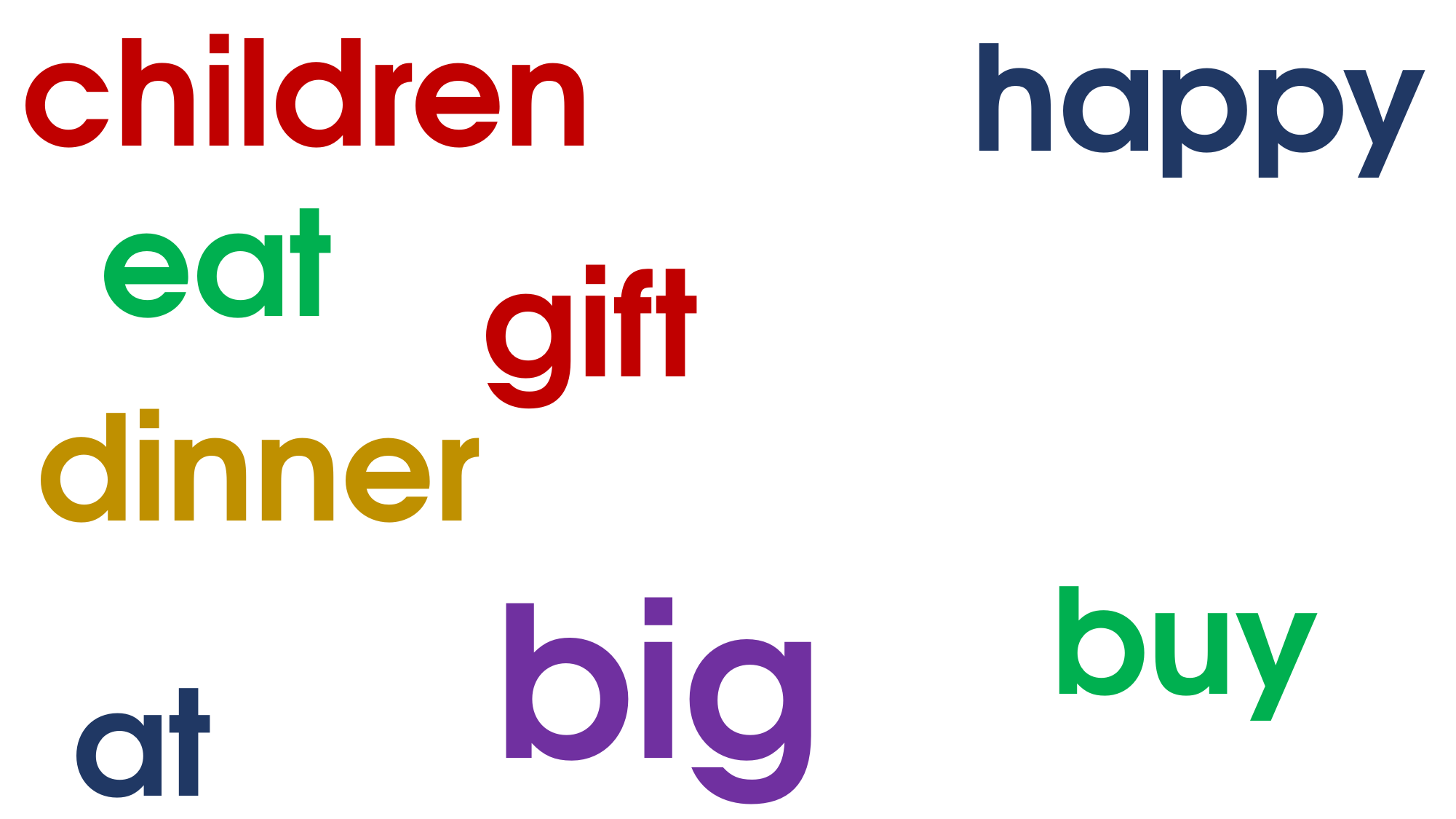

happy
children
eat
gift
dinner
big
buy
at